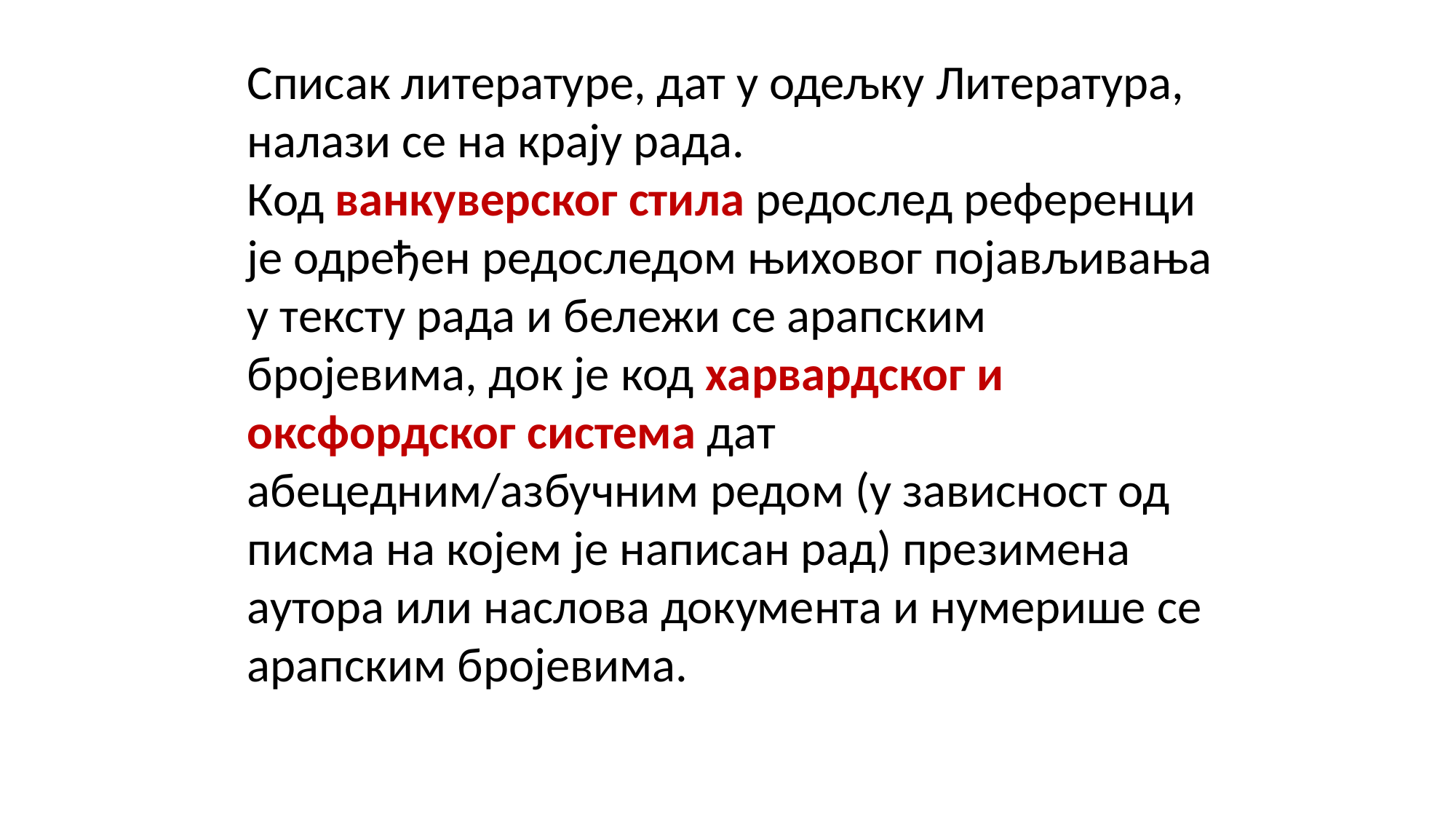

Списак литературе, дат у одељку Литература, налази се на крају рада.
Код ванкуверског стила редослед референци је одређен редоследом њиховог појављивања у тексту рада и бележи се арапским бројевима, док је код харвардског и оксфордског система дат абецедним/азбучним редом (у зависност од писма на којем је написан рад) презимена аутора или наслова документа и нумерише се арапским бројевима.